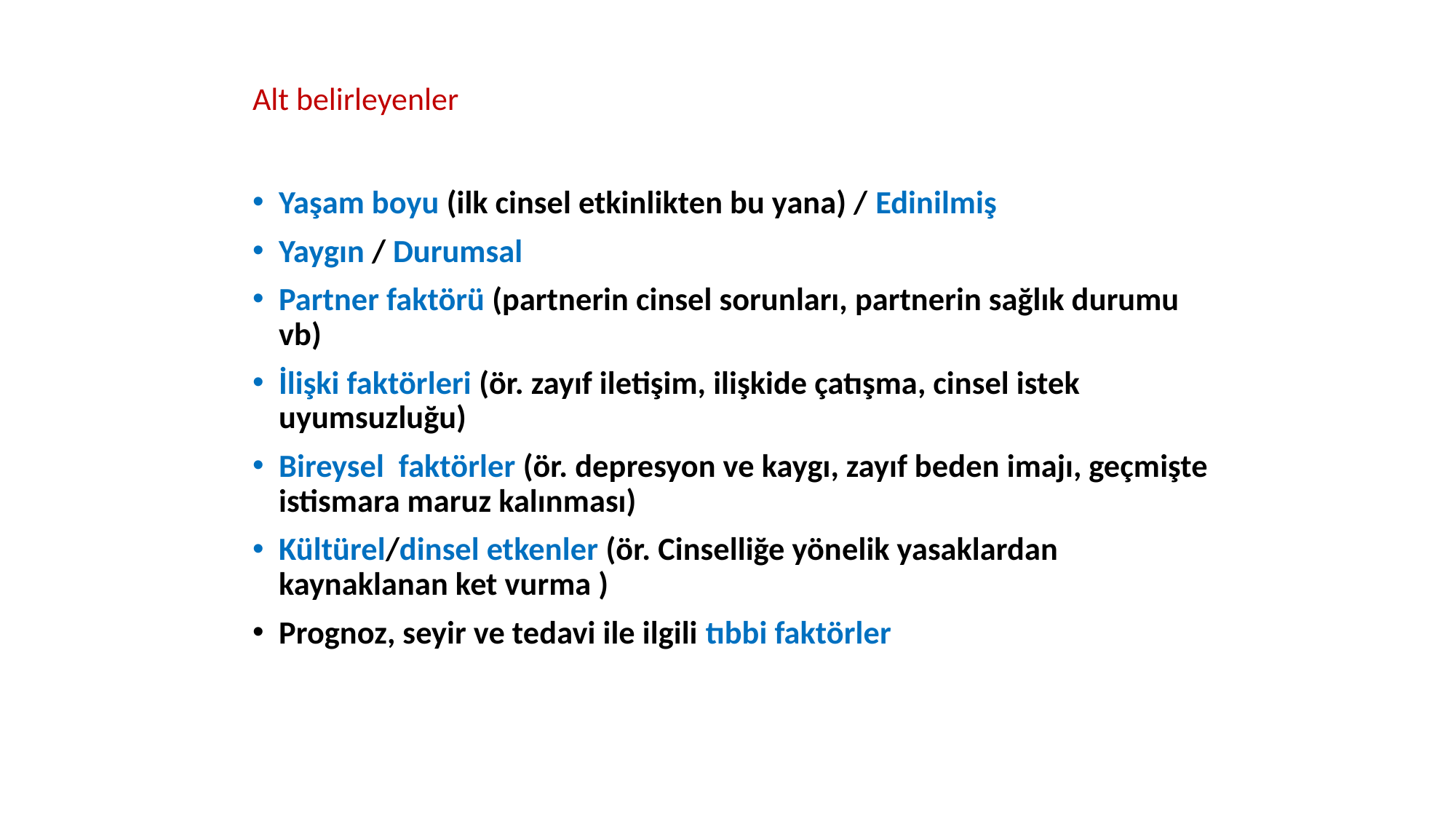

# Alt belirleyenler

Yaşam boyu (ilk cinsel etkinlikten bu yana) / Edinilmiş
Yaygın / Durumsal
Partner faktörü (partnerin cinsel sorunları, partnerin sağlık durumu vb)
İlişki faktörleri (ör. zayıf iletişim, ilişkide çatışma, cinsel istek  uyumsuzluğu)
Bireysel  faktörler (ör. depresyon ve kaygı, zayıf beden imajı, geçmişte istismara maruz kalınması)
Kültürel/dinsel etkenler (ör. Cinselliğe yönelik yasaklardan kaynaklanan ket vurma )
Prognoz, seyir ve tedavi ile ilgili tıbbi faktörler